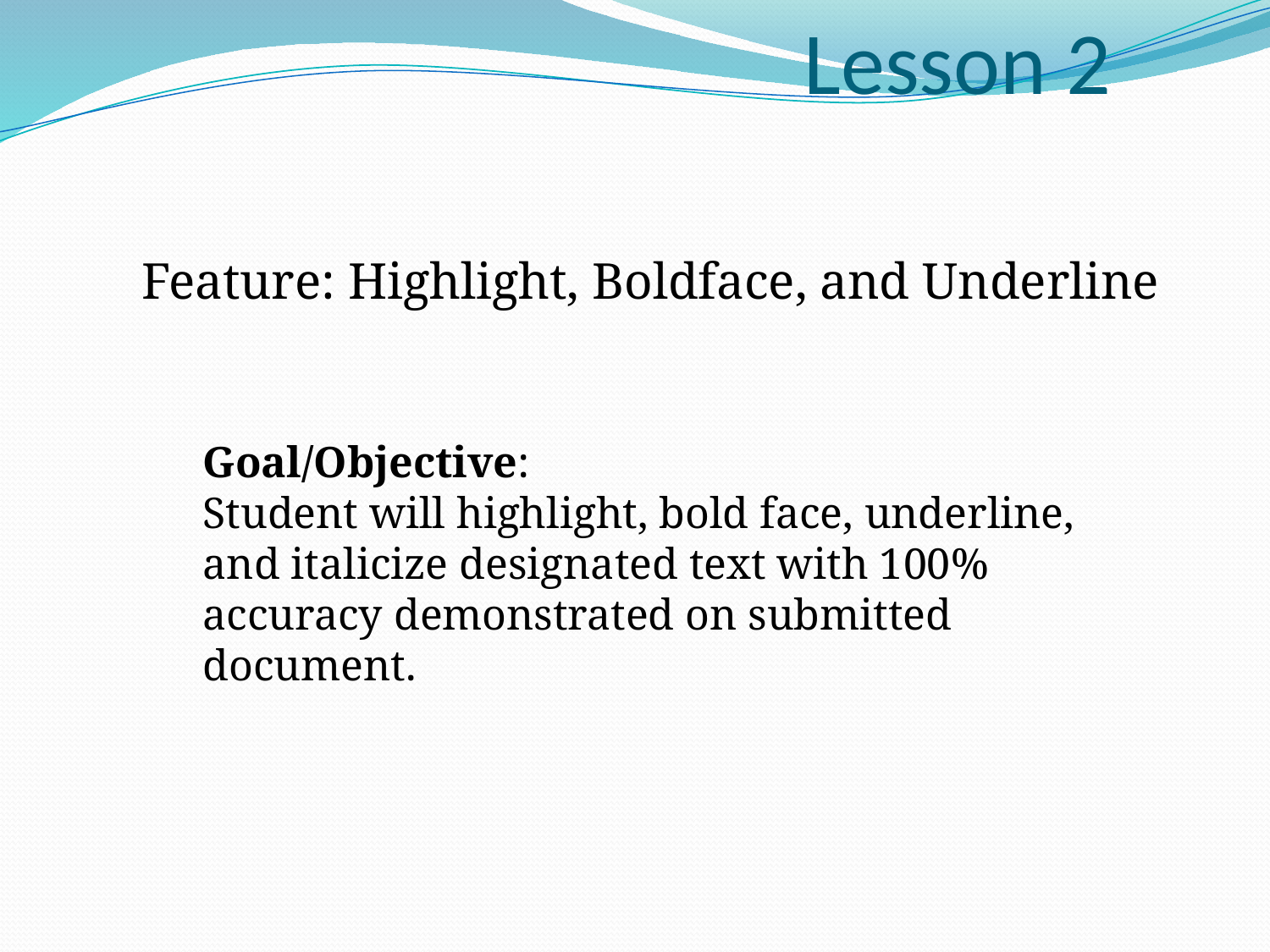

Lesson 2
Feature: Highlight, Boldface, and Underline
Goal/Objective:
Student will highlight, bold face, underline, and italicize designated text with 100% accuracy demonstrated on submitted document.